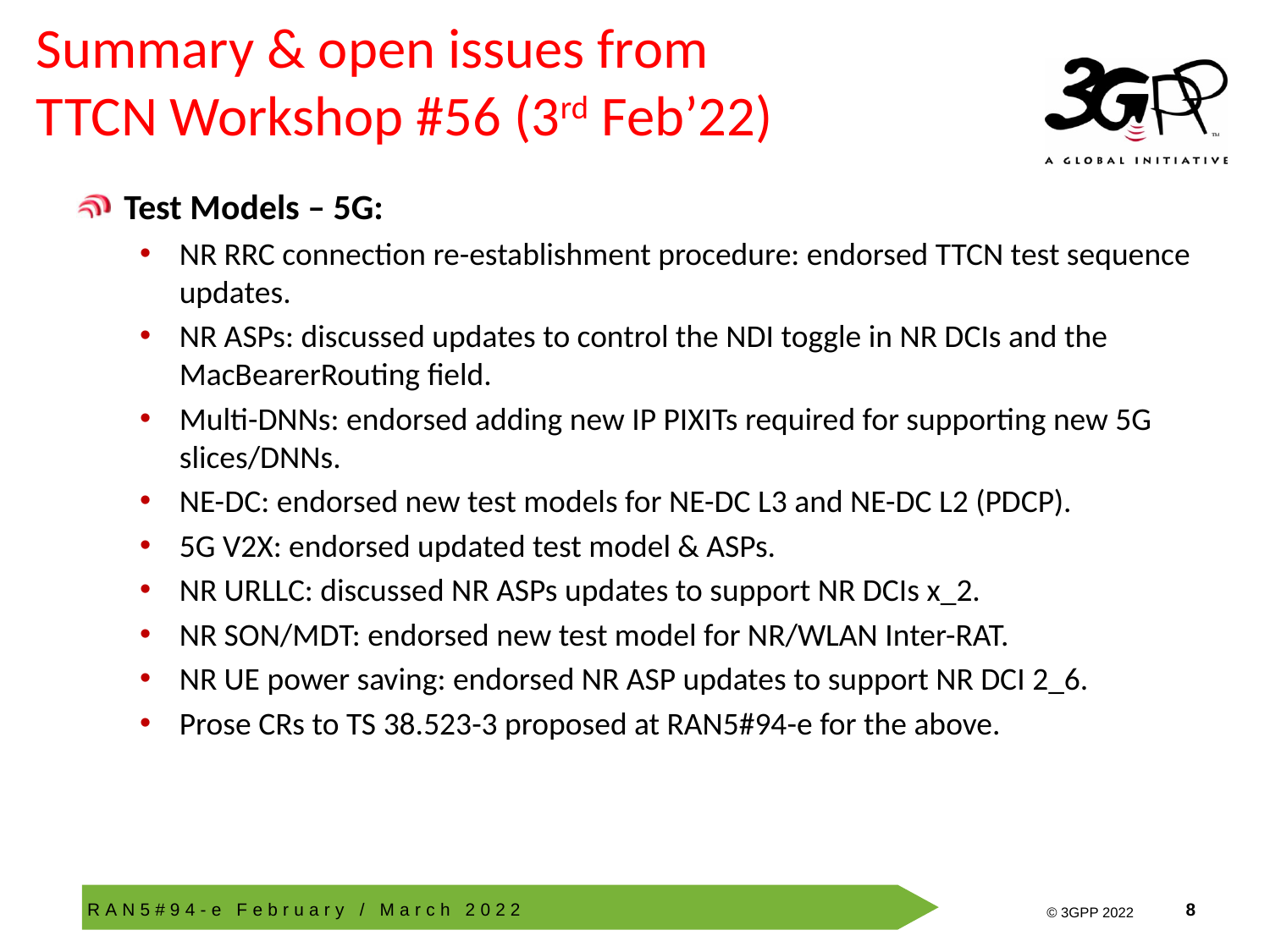

# Summary & open issues from TTCN Workshop #56 (3rd Feb’22)
Test Models – 5G:
NR RRC connection re-establishment procedure: endorsed TTCN test sequence updates.
NR ASPs: discussed updates to control the NDI toggle in NR DCIs and the MacBearerRouting field.
Multi-DNNs: endorsed adding new IP PIXITs required for supporting new 5G slices/DNNs.
NE-DC: endorsed new test models for NE-DC L3 and NE-DC L2 (PDCP).
5G V2X: endorsed updated test model & ASPs.
NR URLLC: discussed NR ASPs updates to support NR DCIs x_2.
NR SON/MDT: endorsed new test model for NR/WLAN Inter-RAT.
NR UE power saving: endorsed NR ASP updates to support NR DCI 2_6.
Prose CRs to TS 38.523-3 proposed at RAN5#94-e for the above.